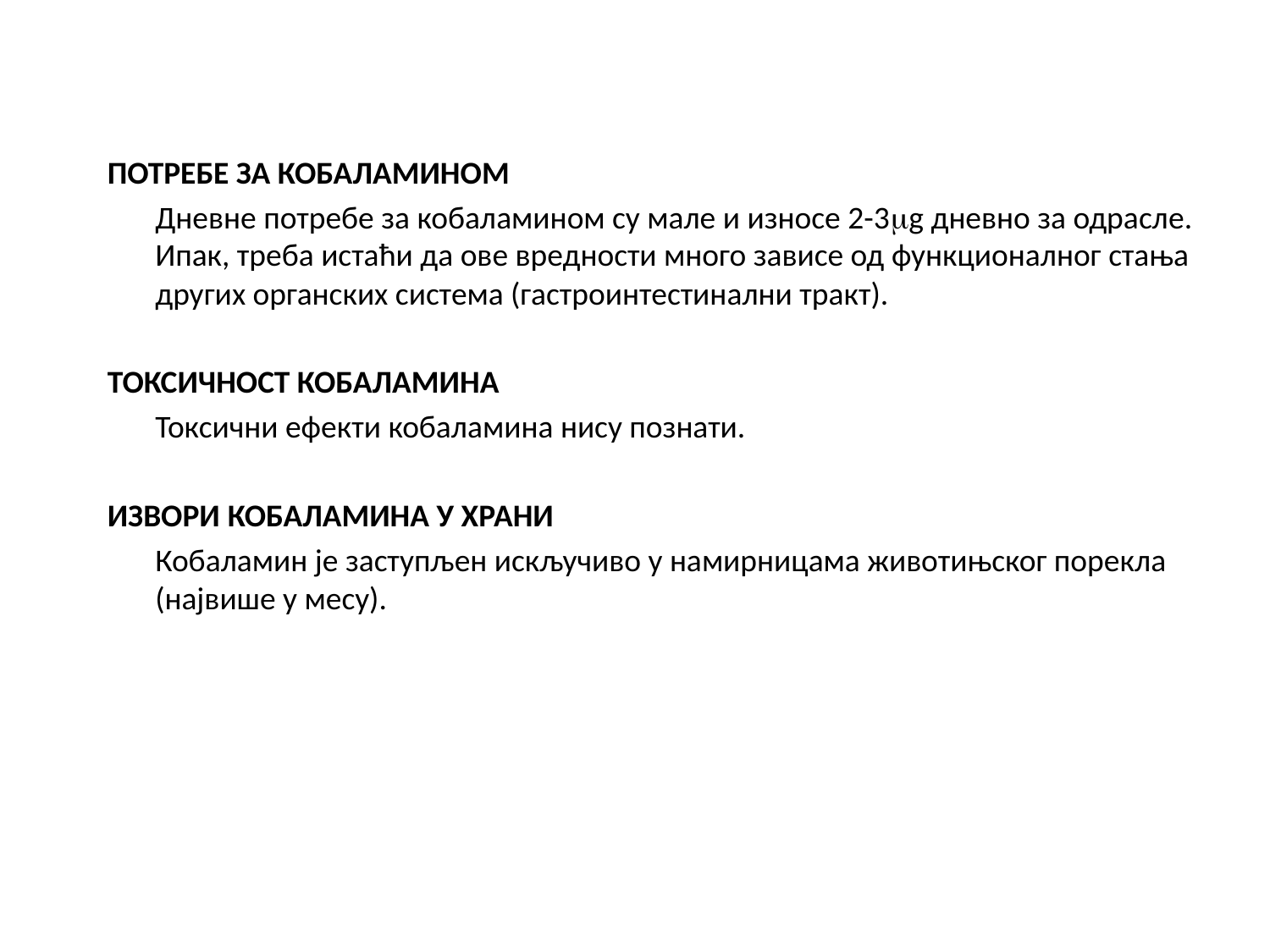

ПОТРЕБЕ ЗА КОБАЛАМИНОМ
	Дневне потребе за кобаламином су мале и износе 2-3μg дневно за одрасле. Ипак, треба истаћи да ове вредности много зависе од функционалног стања других органских система (гастроинтестинални тракт).

ТОКСИЧНОСТ КОБАЛАМИНА
	Токсични ефекти кобаламина нису познати.

ИЗВОРИ КОБАЛАМИНА У ХРАНИ
	Кобаламин је заступљен искључиво у намирницама животињског порекла (највише у месу).